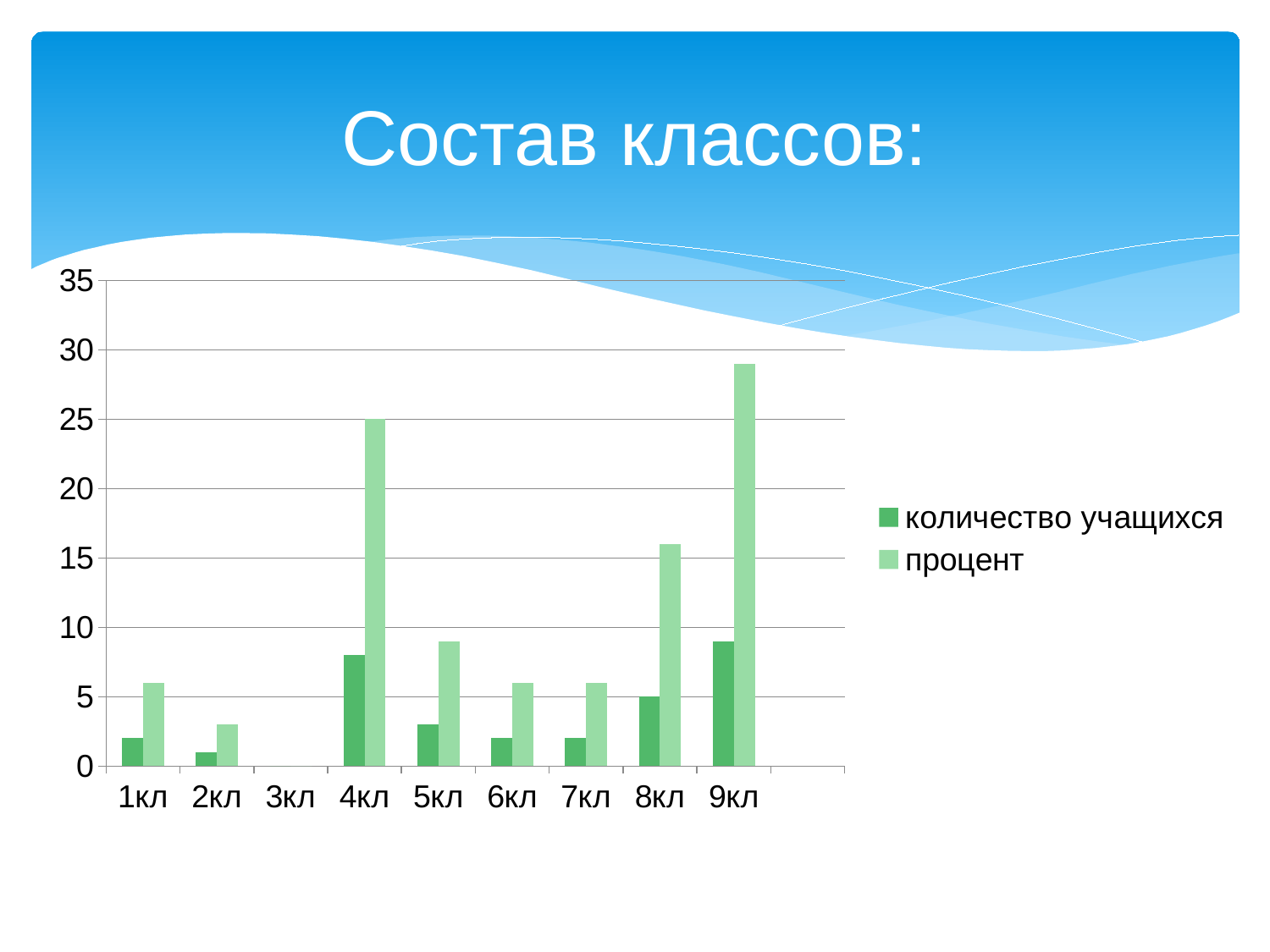

# Состав классов:

### Chart

| Category | количество учащихся | процент |
|---|---|---|
| 1кл | 2.0 | 6.0 |
| 2кл | 1.0 | 3.0 |
| 3кл | 0.0 | 0.0 |
| 4кл | 8.0 | 25.0 |
| 5кл | 3.0 | 9.0 |
| 6кл | 2.0 | 6.0 |
| 7кл | 2.0 | 6.0 |
| 8кл | 5.0 | 16.0 |
| 9кл | 9.0 | 29.0 |